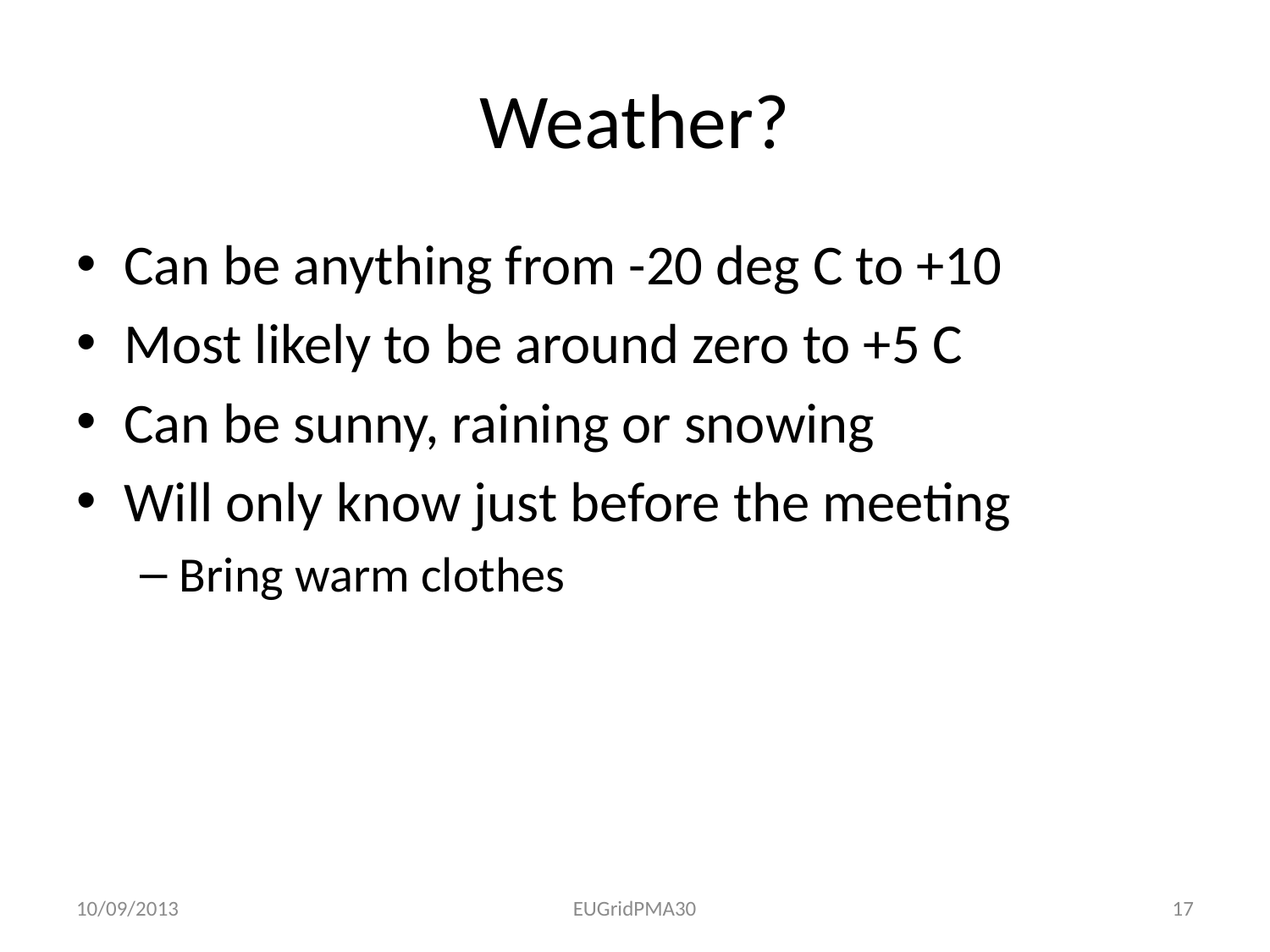

# Weather?
Can be anything from -20 deg C to +10
Most likely to be around zero to +5 C
Can be sunny, raining or snowing
Will only know just before the meeting
Bring warm clothes
10/09/2013
EUGridPMA30
17